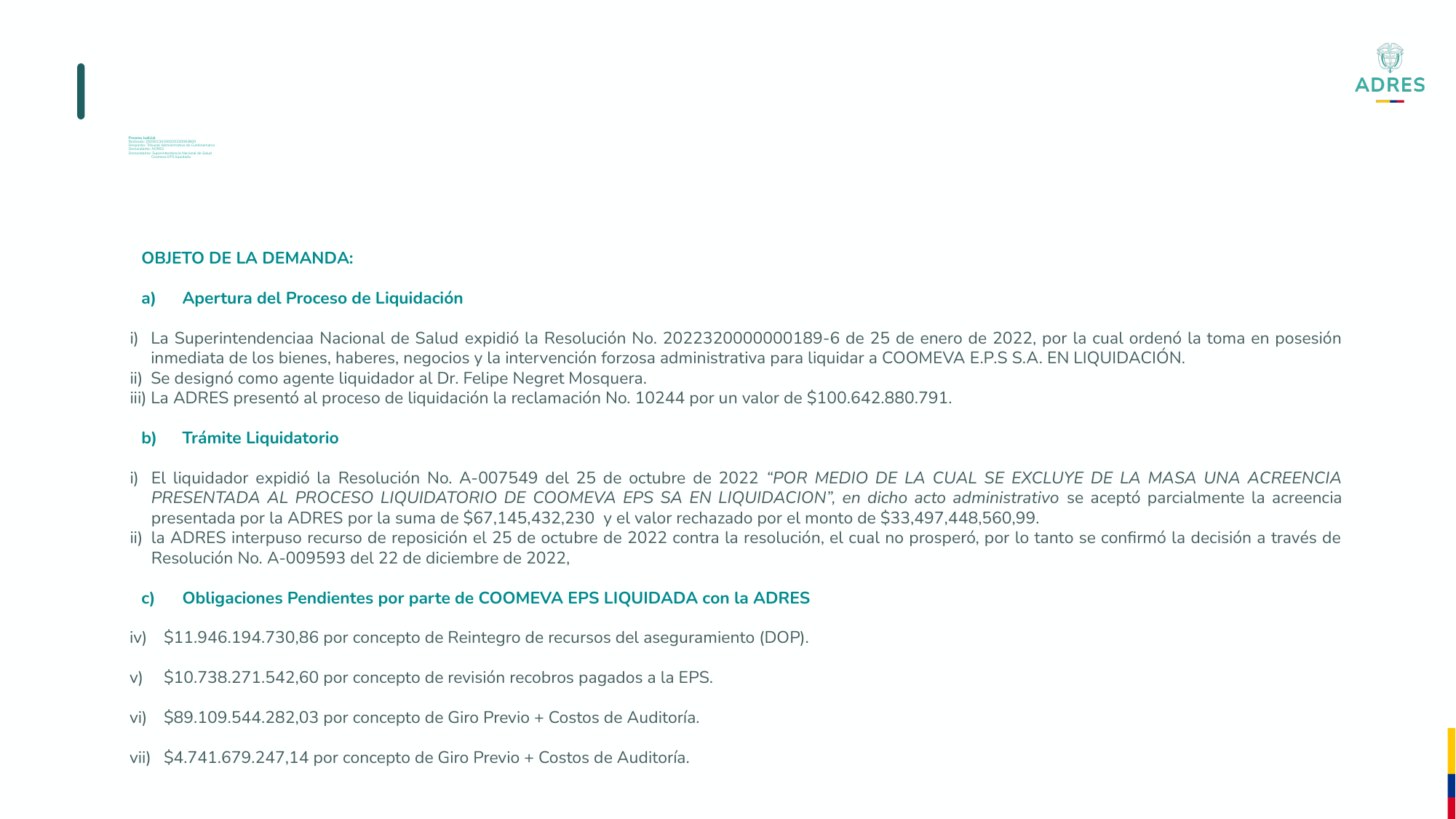

# Proceso Judicial Radicado: 25000234100020230063800 Despacho: Tribunal Administrativo de Cundinamarca Demandante: ADRES Demandados: Superintendencia Nacional de Salud Coomeva EPS liquidada

OBJETO DE LA DEMANDA:

Apertura del Proceso de Liquidación

La Superintendenciaa Nacional de Salud expidió la Resolución No. 2022320000000189-6 de 25 de enero de 2022, por la cual ordenó la toma en posesión inmediata de los bienes, haberes, negocios y la intervención forzosa administrativa para liquidar a COOMEVA E.P.S S.A. EN LIQUIDACIÓN.
Se designó como agente liquidador al Dr. Felipe Negret Mosquera.
La ADRES presentó al proceso de liquidación la reclamación No. 10244 por un valor de $100.642.880.791.

Trámite Liquidatorio

El liquidador expidió la Resolución No. A-007549 del 25 de octubre de 2022 “POR MEDIO DE LA CUAL SE EXCLUYE DE LA MASA UNA ACREENCIA PRESENTADA AL PROCESO LIQUIDATORIO DE COOMEVA EPS SA EN LIQUIDACION”, en dicho acto administrativo se aceptó parcialmente la acreencia presentada por la ADRES por la suma de $67,145,432,230  y el valor rechazado por el monto de $33,497,448,560,99.
la ADRES interpuso recurso de reposición el 25 de octubre de 2022 contra la resolución, el cual no prosperó, por lo tanto se confirmó la decisión a través de Resolución No. A-009593 del 22 de diciembre de 2022,

Obligaciones Pendientes por parte de COOMEVA EPS LIQUIDADA con la ADRES

$11.946.194.730,86 por concepto de Reintegro de recursos del aseguramiento (DOP).

$10.738.271.542,60 por concepto de revisión recobros pagados a la EPS.

$89.109.544.282,03 por concepto de Giro Previo + Costos de Auditoría.

$4.741.679.247,14 por concepto de Giro Previo + Costos de Auditoría.